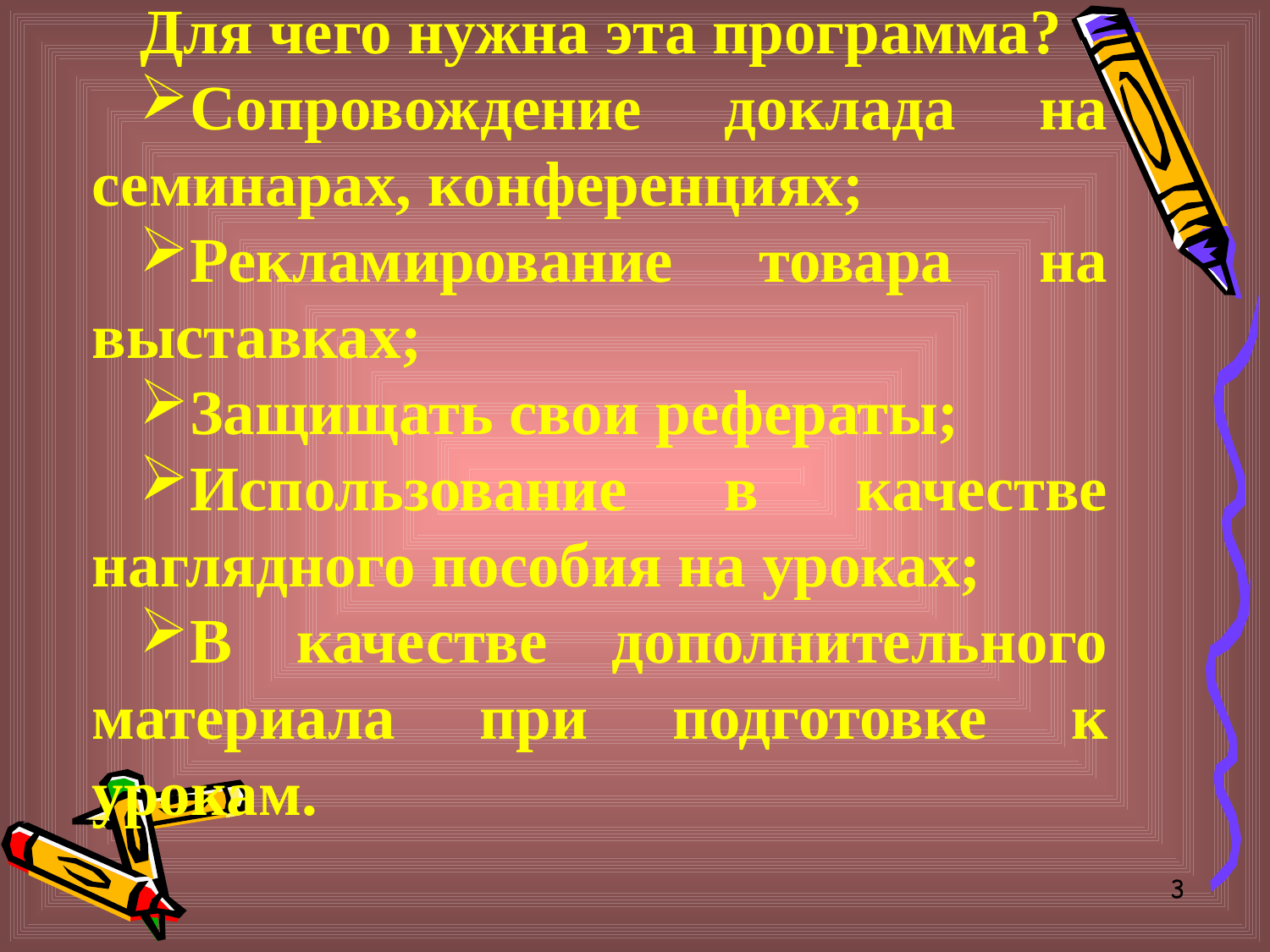

Для чего нужна эта программа?
Сопровождение доклада на семинарах, конференциях;
Рекламирование товара на выставках;
Защищать свои рефераты;
Использование в качестве наглядного пособия на уроках;
В качестве дополнительного материала при подготовке к урокам.
3